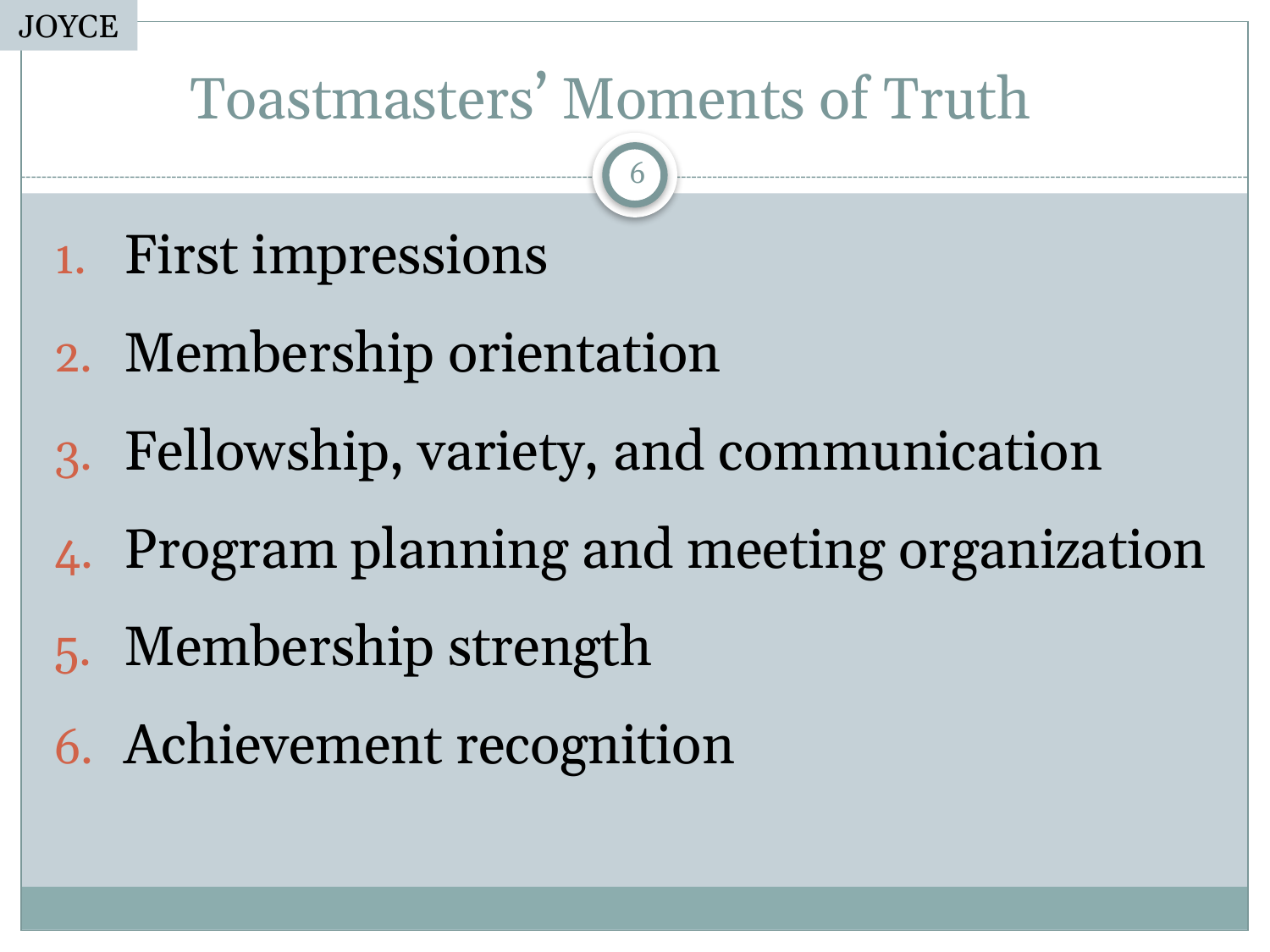

JOYCE
# Toastmasters’ Moments of Truth
6
First impressions
Membership orientation
Fellowship, variety, and communication
Program planning and meeting organization
Membership strength
Achievement recognition